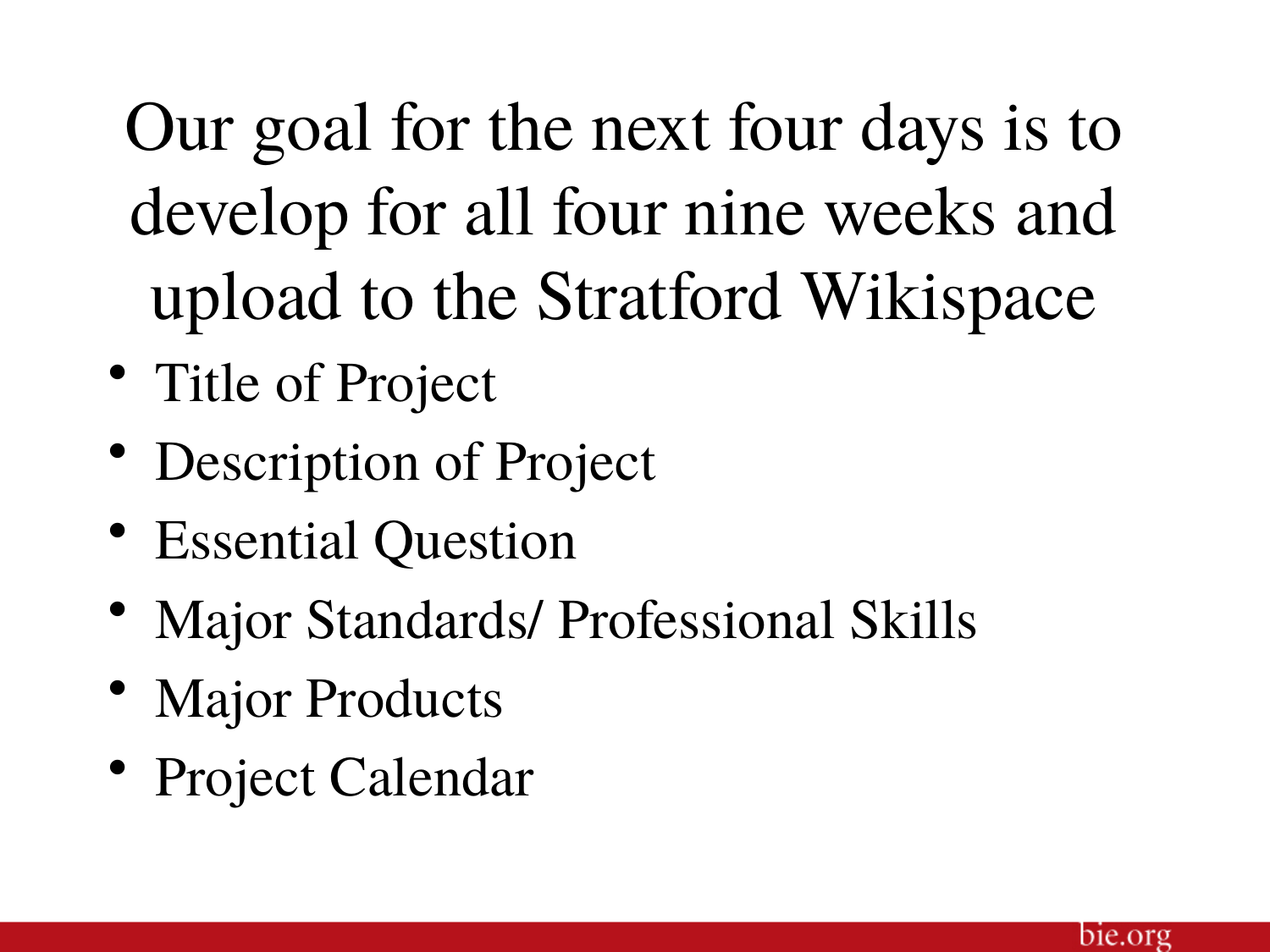

# Our goal for the next four days is to develop for all four nine weeks and upload to the Stratford Wikispace
Title of Project
Description of Project
Essential Question
Major Standards/ Professional Skills
Major Products
Project Calendar